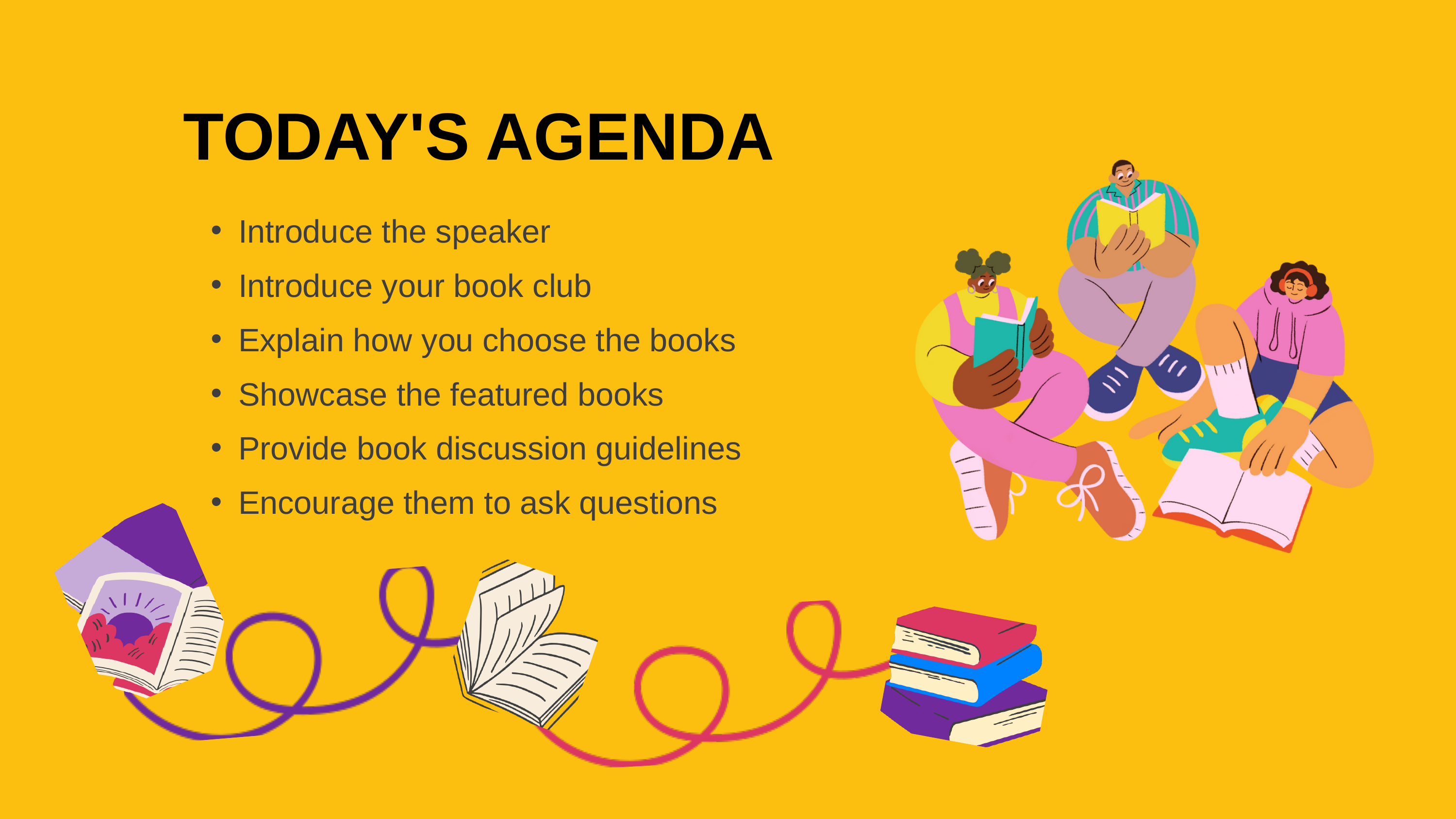

TODAY'S AGENDA

Introduce the speaker
Introduce your book club
Explain how you choose the books
Showcase the featured books
Provide book discussion guidelines
Encourage them to ask questions